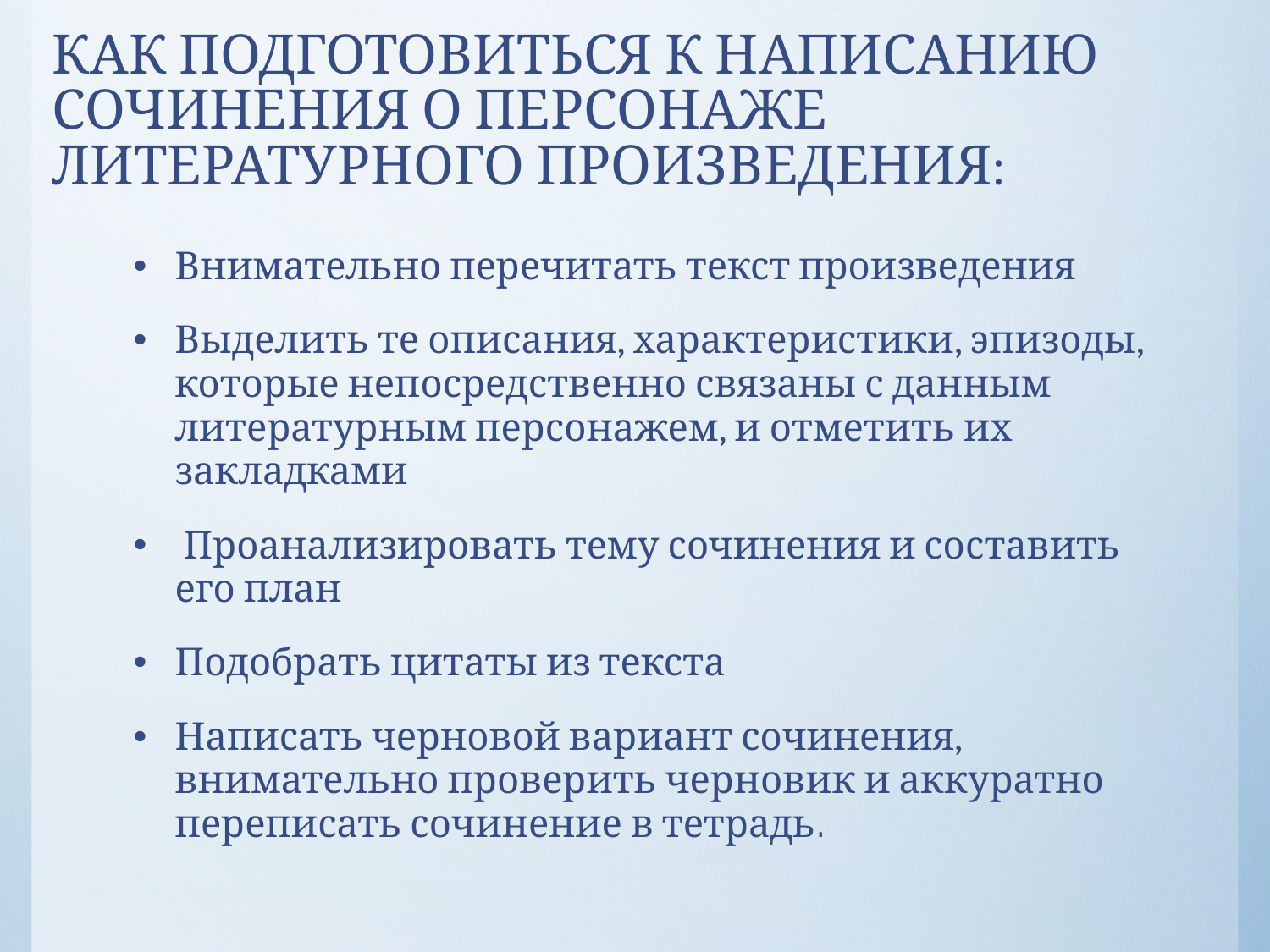

# КАК ПОДГОТОВИТЬСЯ К НАПИСАНИЮ СОЧИНЕНИЯ О ПЕРСОНАЖЕ ЛИТЕРАТУРНОГО ПРОИЗВЕДЕНИЯ:
Внимательно перечитать текст произведения
Выделить те описания, характеристики, эпизоды, которые непосредственно связаны с данным литературным персонажем, и отметить их закладками
 Проанализировать тему сочинения и составить его план
Подобрать цитаты из текста
Написать черновой вариант сочинения, внимательно проверить черновик и аккуратно переписать сочинение в тетрадь.